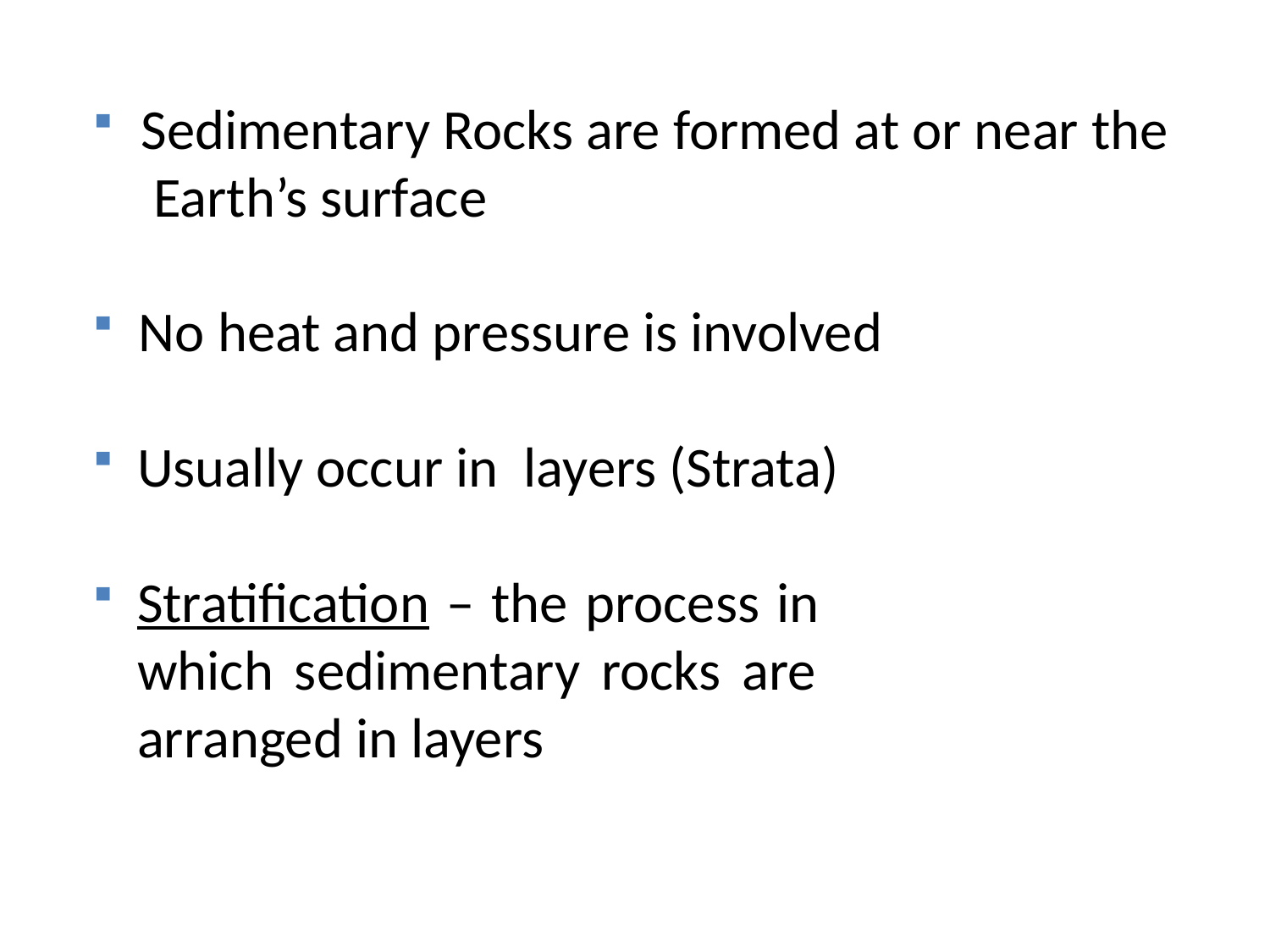

Sedimentary Rocks are formed at or near the   Earth’s surface

  No heat and pressure is involved

Usually occur in  layers (Strata)

Stratification – the process in                       which sedimentary rocks are                   arranged in layers